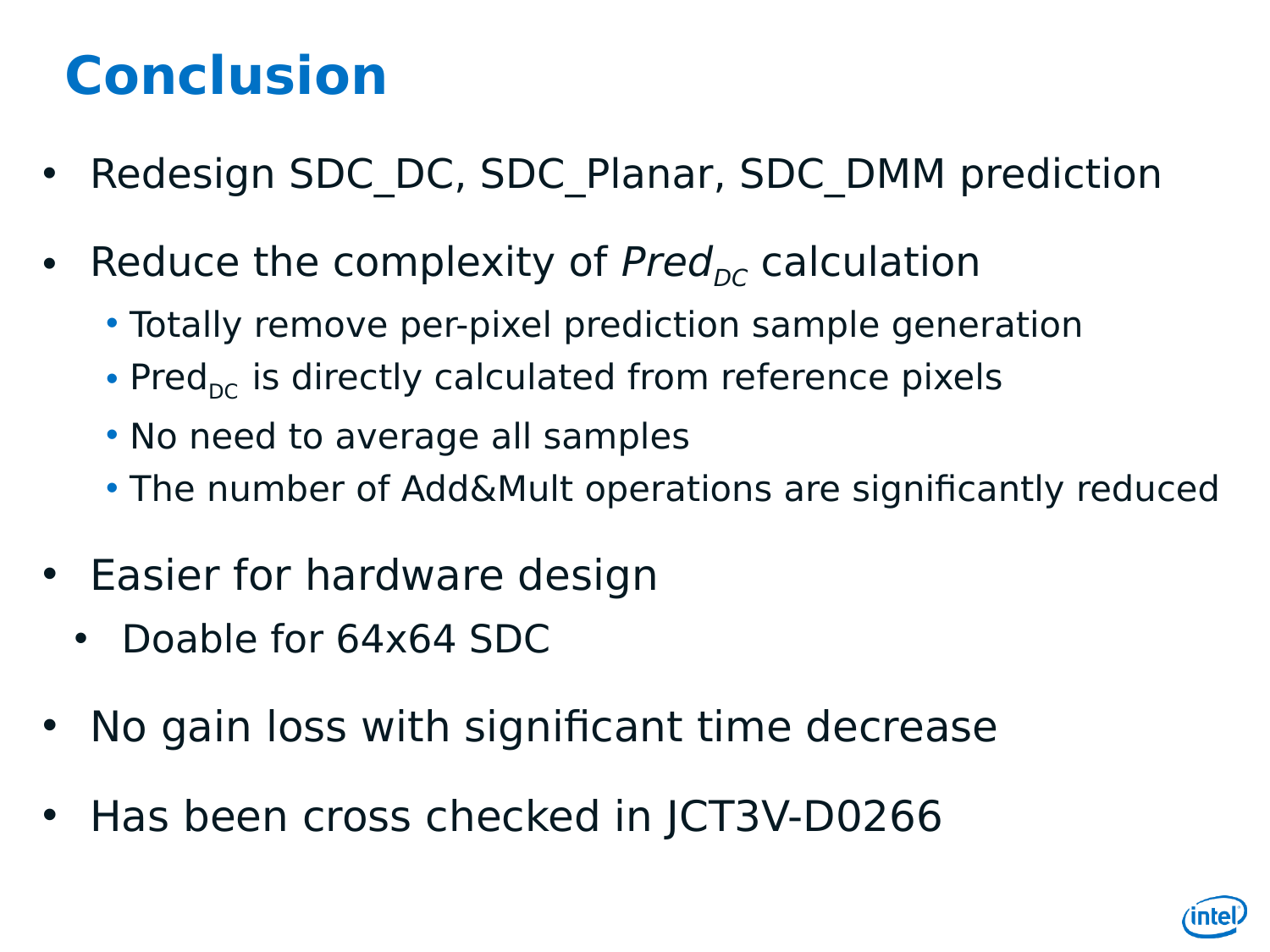

# Conclusion
Redesign SDC_DC, SDC_Planar, SDC_DMM prediction
Reduce the complexity of PredDC calculation
Totally remove per-pixel prediction sample generation
PredDC  is directly calculated from reference pixels
No need to average all samples
The number of Add&Mult operations are significantly reduced
Easier for hardware design
Doable for 64x64 SDC
No gain loss with significant time decrease
Has been cross checked in JCT3V-D0266